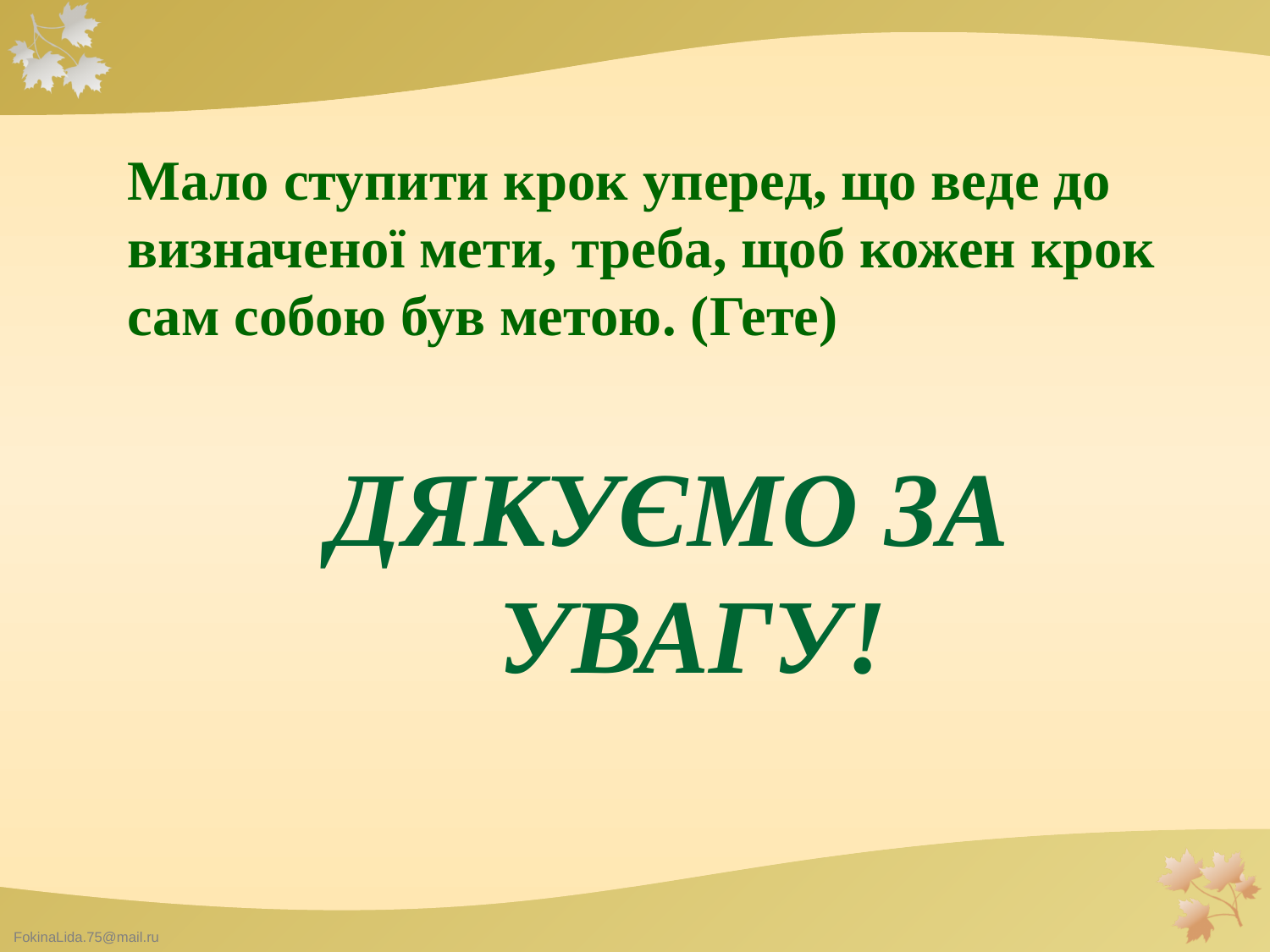

Мало ступити крок уперед, що веде до визначеної мети, треба, щоб кожен крок сам собою був метою. (Гете)
ДЯКУЄМО ЗА УВАГУ!